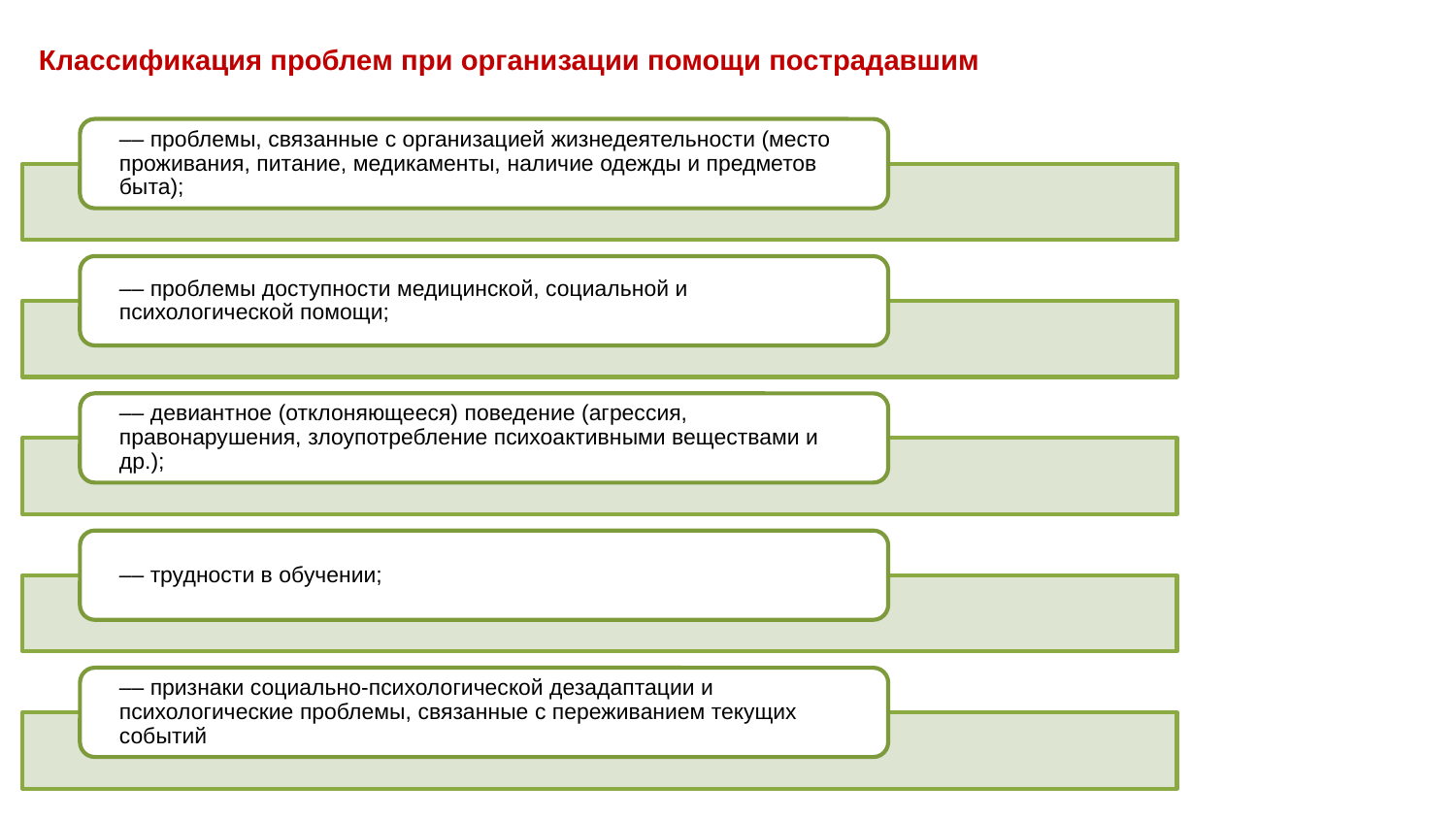

Классификация проблем при организации помощи пострадавшим
–– проблемы, связанные с организацией жизнедеятельности (место проживания, питание, медикаменты, наличие одежды и предметов быта);
–– проблемы доступности медицинской, социальной и психологической помощи;
–– девиантное (отклоняющееся) поведение (агрессия, правонарушения, злоупотребление психоактивными веществами и др.);
–– трудности в обучении;
–– признаки социально-психологической дезадаптации и психологические проблемы, связанные с переживанием текущих событий
6